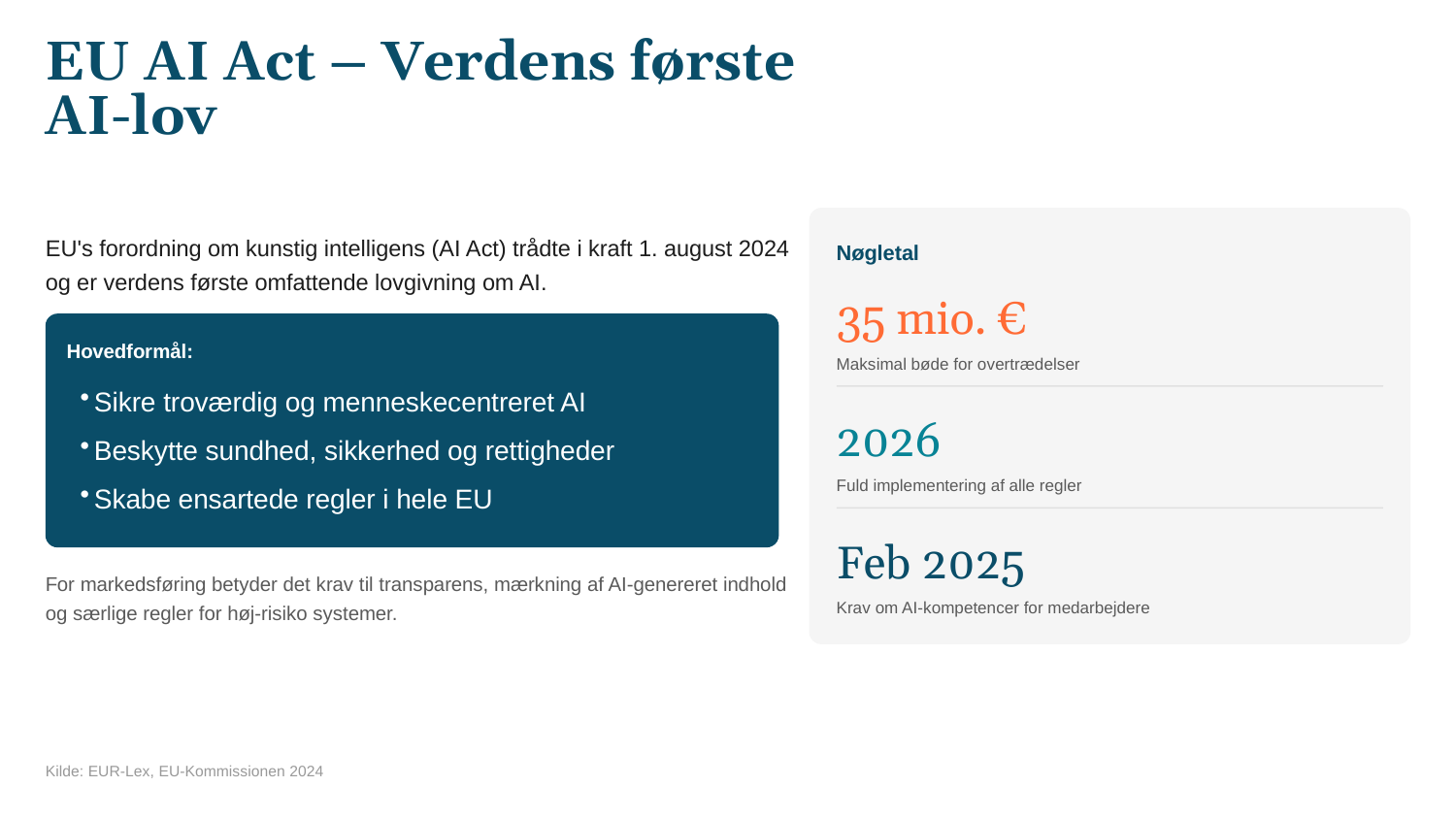

EU AI Act – Verdens første AI-lov

EU's forordning om kunstig intelligens (AI Act) trådte i kraft 1. august 2024 og er verdens første omfattende lovgivning om AI.
Nøgletal
35 mio. €

Hovedformål:
Maksimal bøde for overtrædelser
Sikre troværdig og menneskecentreret AI
Beskytte sundhed, sikkerhed og rettigheder
Skabe ensartede regler i hele EU

2026
Fuld implementering af alle regler

Feb 2025
For markedsføring betyder det krav til transparens, mærkning af AI-genereret indhold og særlige regler for høj-risiko systemer.
Krav om AI-kompetencer for medarbejdere
Kilde: EUR-Lex, EU-Kommissionen 2024